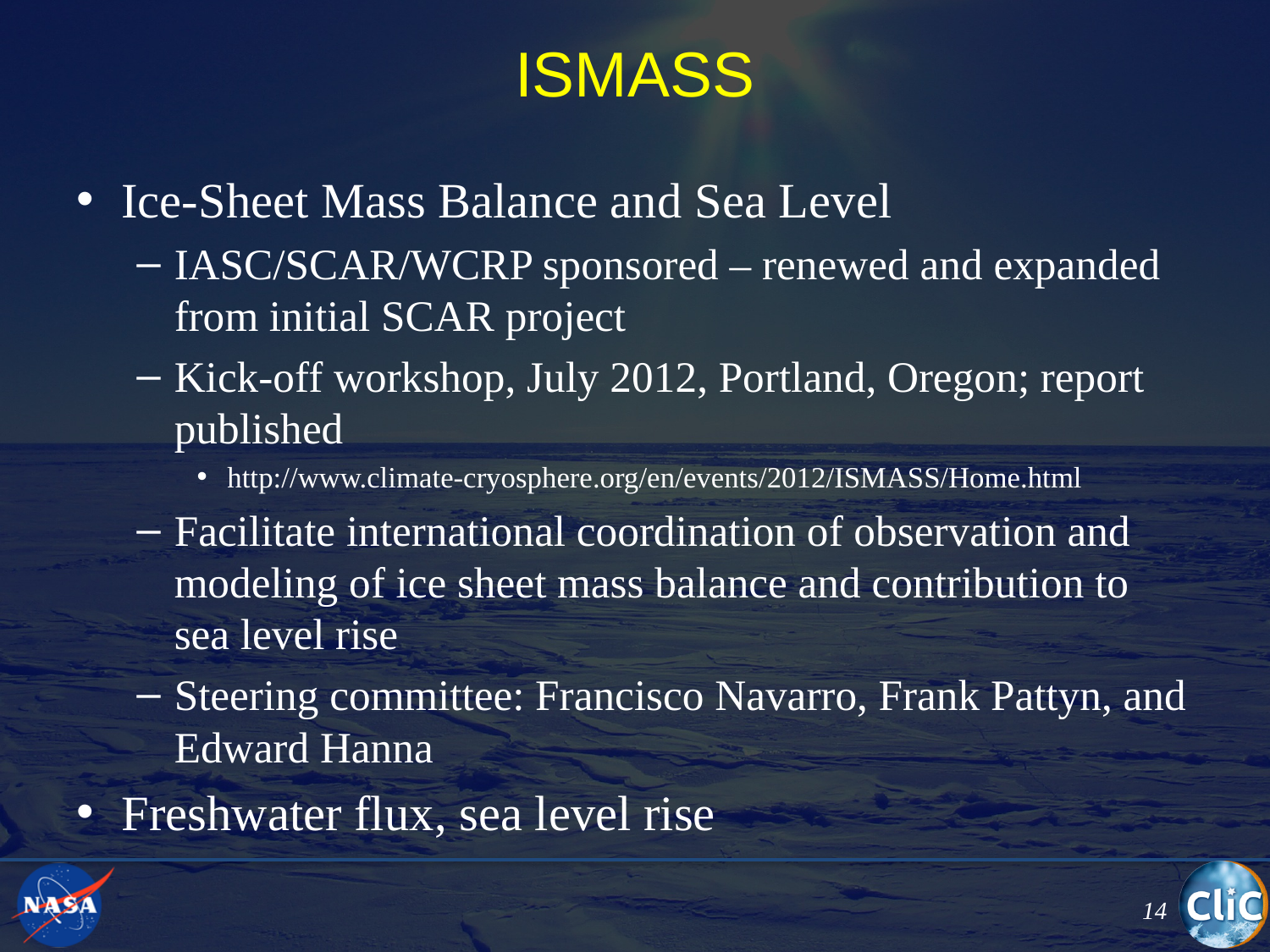

# ISMASS
Ice-Sheet Mass Balance and Sea Level
IASC/SCAR/WCRP sponsored – renewed and expanded from initial SCAR project
Kick-off workshop, July 2012, Portland, Oregon; report published
http://www.climate-cryosphere.org/en/events/2012/ISMASS/Home.html
Facilitate international coordination of observation and modeling of ice sheet mass balance and contribution to sea level rise
Steering committee: Francisco Navarro, Frank Pattyn, and Edward Hanna
Freshwater flux, sea level rise
14